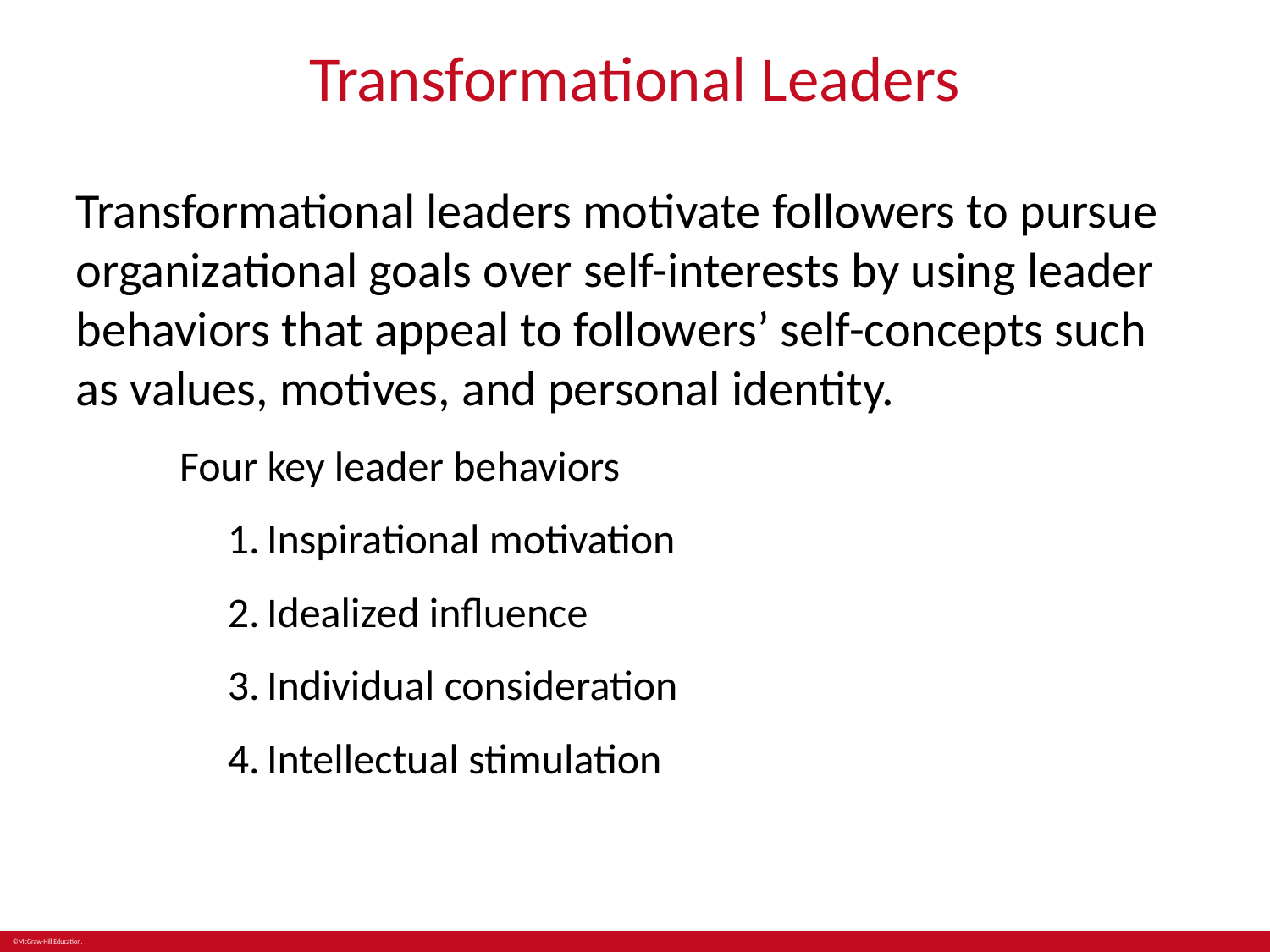

# Transformational Leaders
Transformational leaders motivate followers to pursue organizational goals over self-interests by using leader behaviors that appeal to followers’ self-concepts such as values, motives, and personal identity.
Four key leader behaviors
Inspirational motivation
Idealized influence
Individual consideration
Intellectual stimulation